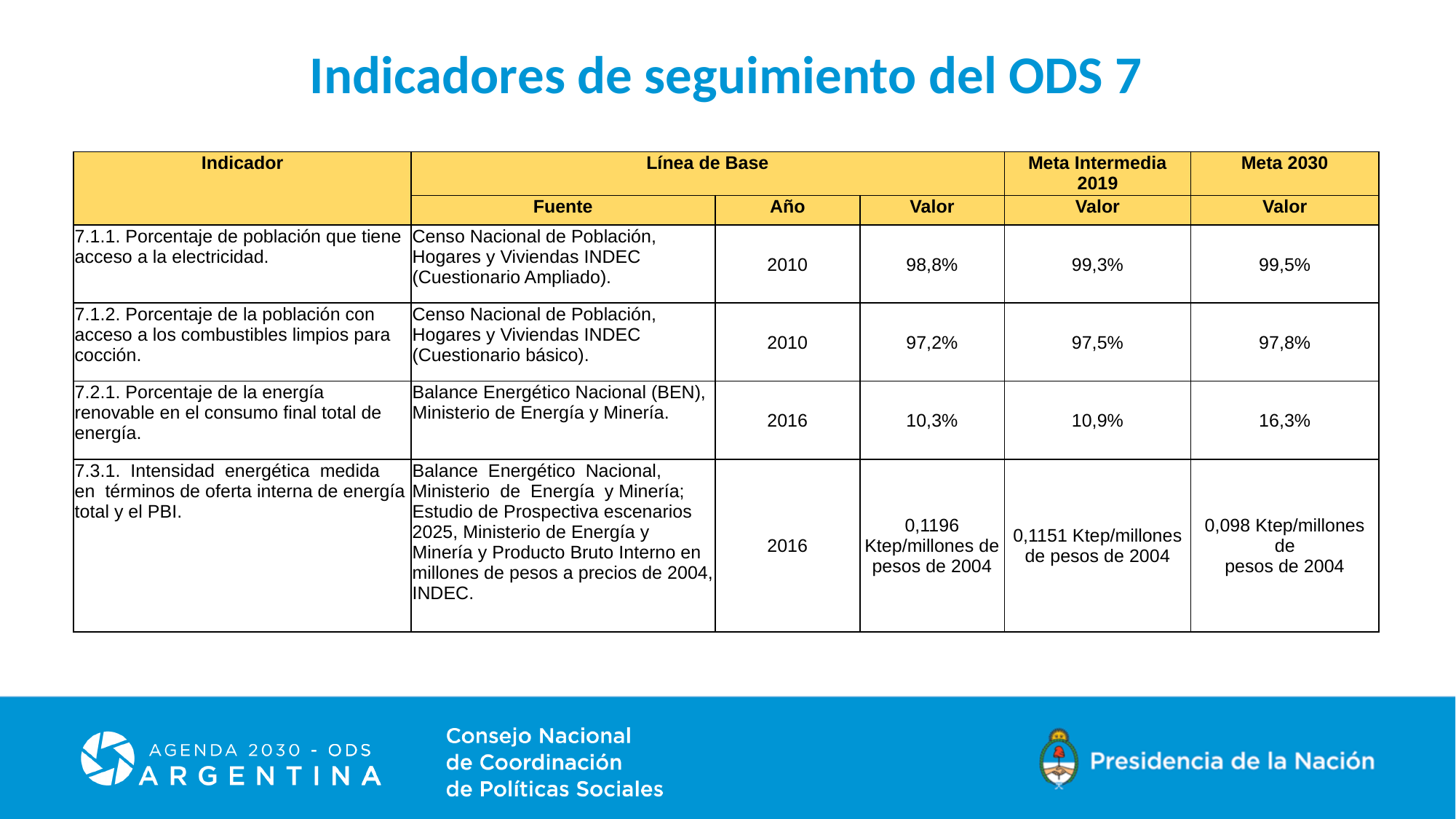

# Indicadores de seguimiento del ODS 7
| Indicador | Línea de Base |  |  | Meta Intermedia 2019 | Meta 2030 |
| --- | --- | --- | --- | --- | --- |
|  | Fuente | Año | Valor | Valor | Valor |
| 7.1.1. Porcentaje de población que tiene acceso a la electricidad. | Censo Nacional de Población, Hogares y Viviendas INDEC (Cuestionario Ampliado). | 2010 | 98,8% | 99,3% | 99,5% |
| 7.1.2. Porcentaje de la población con acceso a los combustibles limpios para cocción. | Censo Nacional de Población, Hogares y Viviendas INDEC (Cuestionario básico). | 2010 | 97,2% | 97,5% | 97,8% |
| 7.2.1. Porcentaje de la energía renovable en el consumo final total de energía. | Balance Energético Nacional (BEN), Ministerio de Energía y Minería. | 2016 | 10,3% | 10,9% | 16,3% |
| 7.3.1. Intensidad energética medida en términos de oferta interna de energía total y el PBI. | Balance Energético Nacional, Ministerio de Energía y Minería; Estudio de Prospectiva escenarios 2025, Ministerio de Energía y Minería y Producto Bruto Interno en millones de pesos a precios de 2004, INDEC. | 2016 | 0,1196 Ktep/millones de pesos de 2004 | 0,1151 Ktep/millones de pesos de 2004 | 0,098 Ktep/millones de pesos de 2004 |